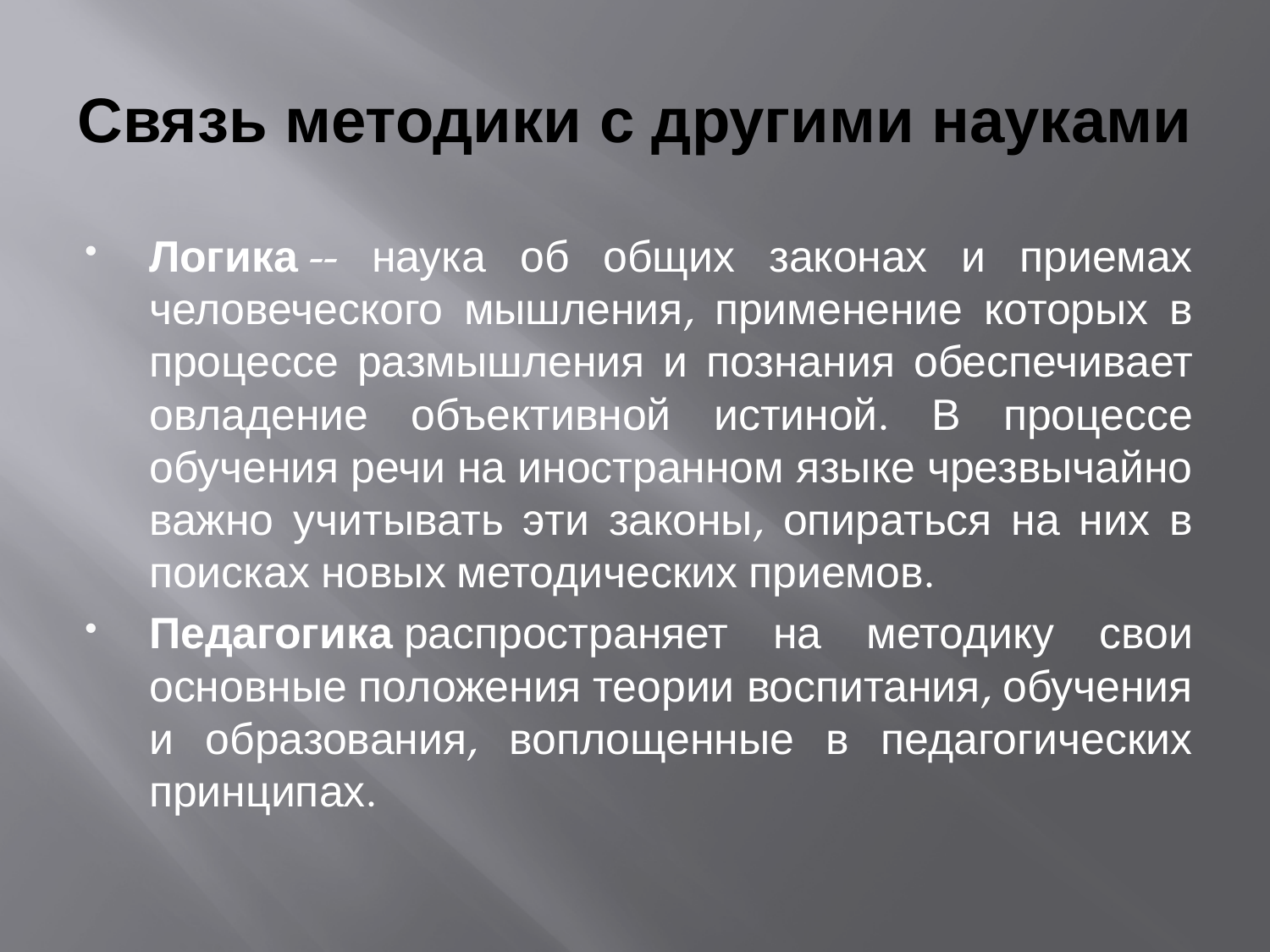

# Связь методики с другими науками
Логика -- наука об общих законах и приемах человеческого мышления, применение которых в процессе размышления и познания обеспечивает овладение объективной истиной. В процессе обучения речи на иностранном языке чрезвычайно важно учитывать эти законы, опираться на них в поисках новых методических приемов.
Педагогика распространяет на методику свои основные положения теории воспитания, обучения и образования, воплощенные в педагогических принципах.